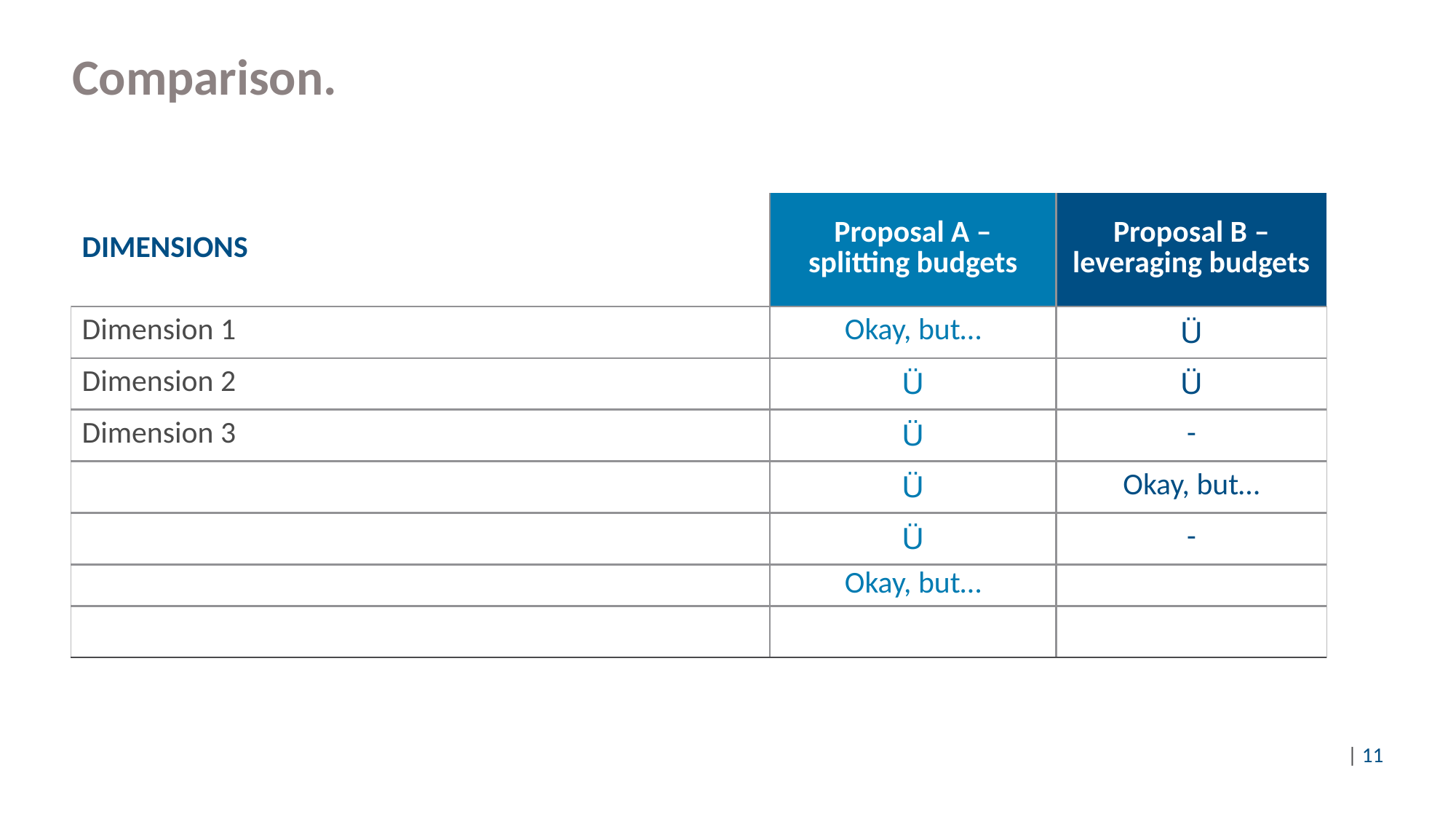

# Comparison.
| Dimensions | Proposal A – splitting budgets | Proposal B – leveraging budgets |
| --- | --- | --- |
| Dimension 1 | Okay, but… | Ü |
| Dimension 2 | Ü | Ü |
| Dimension 3 | Ü | - |
|  | Ü | Okay, but… |
|  | Ü | - |
|  | Okay, but… |  |
|  |  |  |